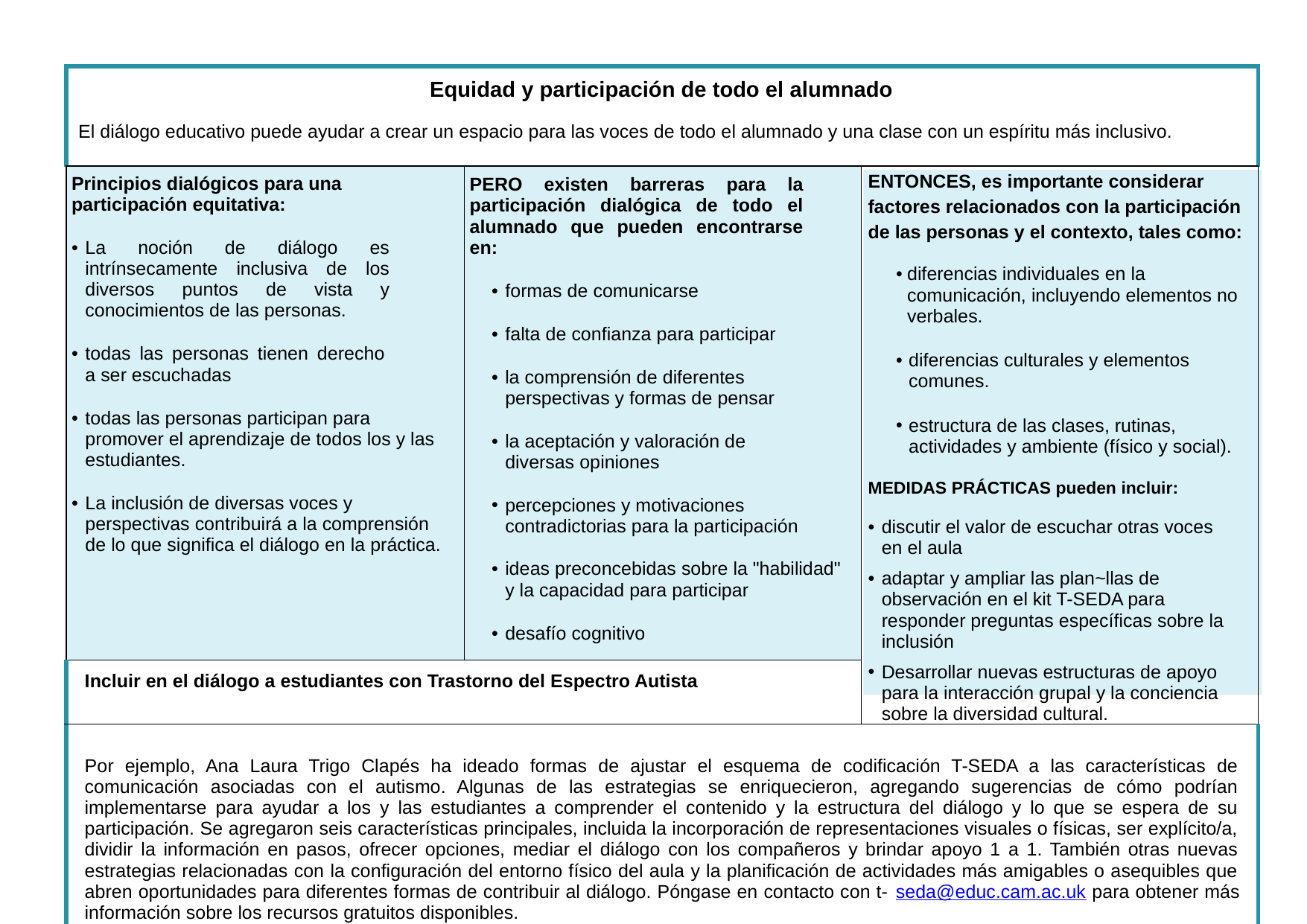

| Equidad y participación de todo el alumnado El diálogo educativo puede ayudar a crear un espacio para las voces de todo el alumnado y una clase con un espíritu más inclusivo. |  |  |
| --- | --- | --- |
| Principios dialógicos para una participación equitativa: La noción de diálogo es intrínsecamente inclusiva de los diversos puntos de vista y conocimientos de las personas. todas las personas tienen derecho a ser escuchadas todas las personas participan para promover el aprendizaje de todos los y las estudiantes. La inclusión de diversas voces y perspectivas contribuirá a la comprensión de lo que significa el diálogo en la práctica. | PERO existen barreras para la participación dialógica de todo el alumnado que pueden encontrarse en: formas de comunicarse falta de confianza para participar la comprensión de diferentes perspectivas y formas de pensar la aceptación y valoración de diversas opiniones percepciones y motivaciones contradictorias para la participación ideas preconcebidas sobre la "habilidad" y la capacidad para participar desafío cognitivo | ENTONCES, es importante considerar factores relacionados con la participación de las personas y el contexto, tales como: diferencias individuales en la comunicación, incluyendo elementos no verbales. diferencias culturales y elementos comunes. estructura de las clases, rutinas, actividades y ambiente (físico y social). MEDIDAS PRÁCTICAS pueden incluir: discutir el valor de escuchar otras voces en el aula adaptar y ampliar las plan~llas de observación en el kit T-SEDA para responder preguntas especíﬁcas sobre la inclusión Desarrollar nuevas estructuras de apoyo para la interacción grupal y la conciencia sobre la diversidad cultural. |
| Incluir en el diálogo a estudiantes con Trastorno del Espectro Autista |  |  |
| Por ejemplo, Ana Laura Trigo Clapés ha ideado formas de ajustar el esquema de codificación T-SEDA a las características de comunicación asociadas con el autismo. Algunas de las estrategias se enriquecieron, agregando sugerencias de cómo podrían implementarse para ayudar a los y las estudiantes a comprender el contenido y la estructura del diálogo y lo que se espera de su participación. Se agregaron seis características principales, incluida la incorporación de representaciones visuales o físicas, ser explícito/a, dividir la información en pasos, ofrecer opciones, mediar el diálogo con los compañeros y brindar apoyo 1 a 1. También otras nuevas estrategias relacionadas con la configuración del entorno físico del aula y la planificación de actividades más amigables o asequibles que abren oportunidades para diferentes formas de contribuir al diálogo. Póngase en contacto con t- seda@educ.cam.ac.uk para obtener más información sobre los recursos gratuitos disponibles. |  |  |